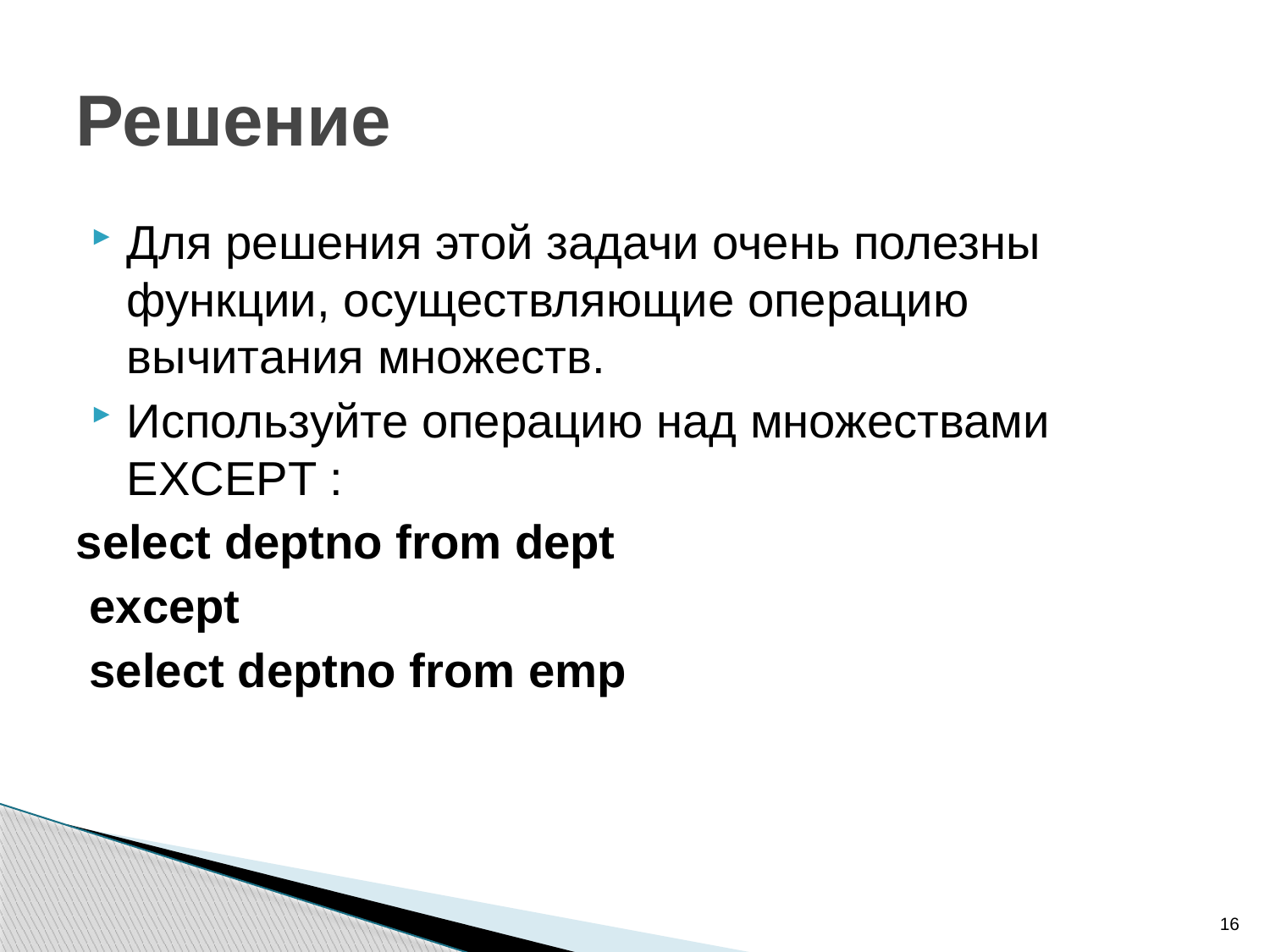

# Решение
Для решения этой задачи очень полезны функции, осуществляющие операцию вычитания множеств.
Используйте операцию над множествами EXCEPT :
select deptno from dept
 except
 select deptno from emp
16